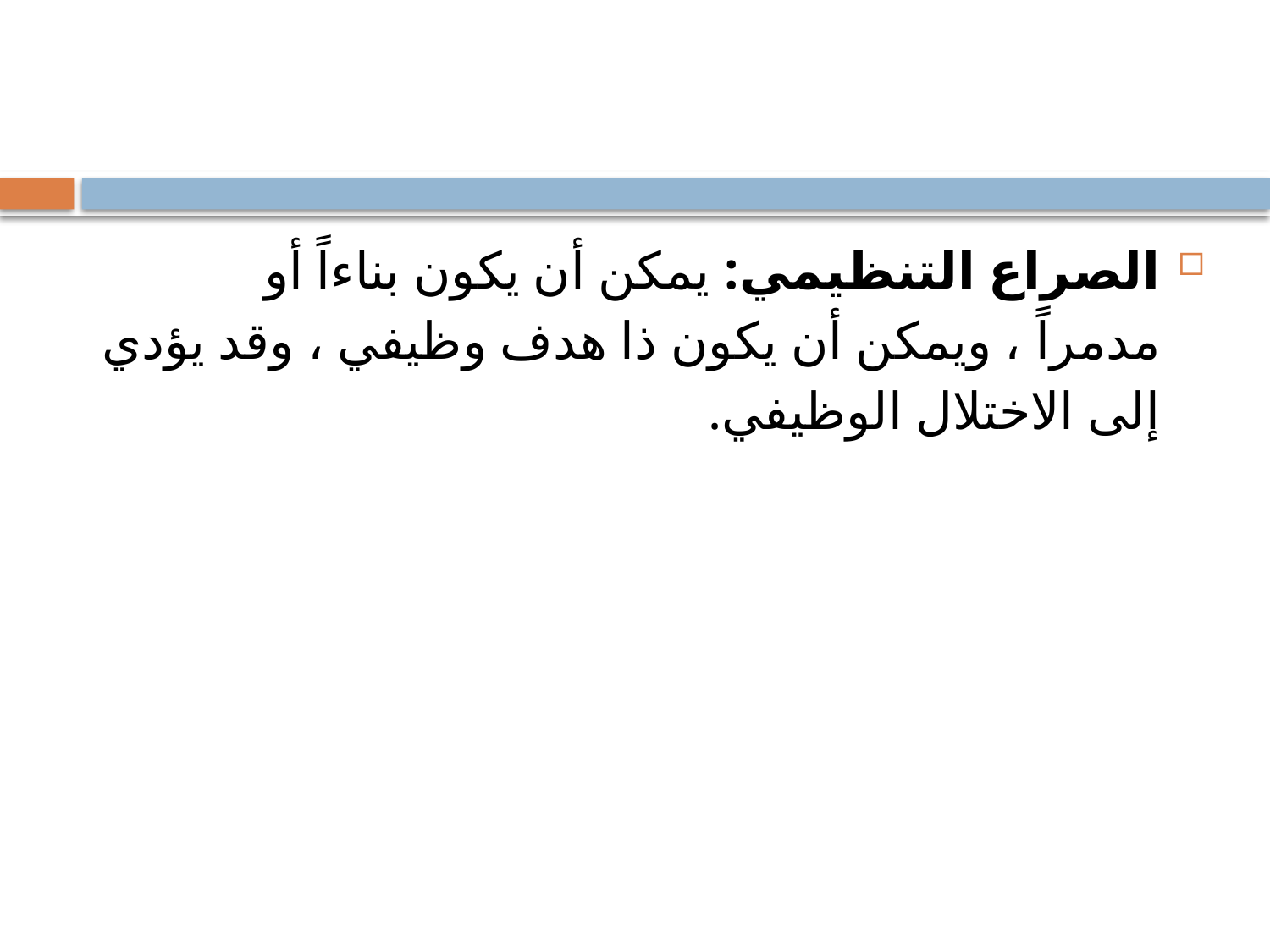

الصراع التنظيمي: يمكن أن يكون بناءاً أو مدمراً ، ويمكن أن يكون ذا هدف وظيفي ، وقد يؤدي إلى الاختلال الوظيفي.